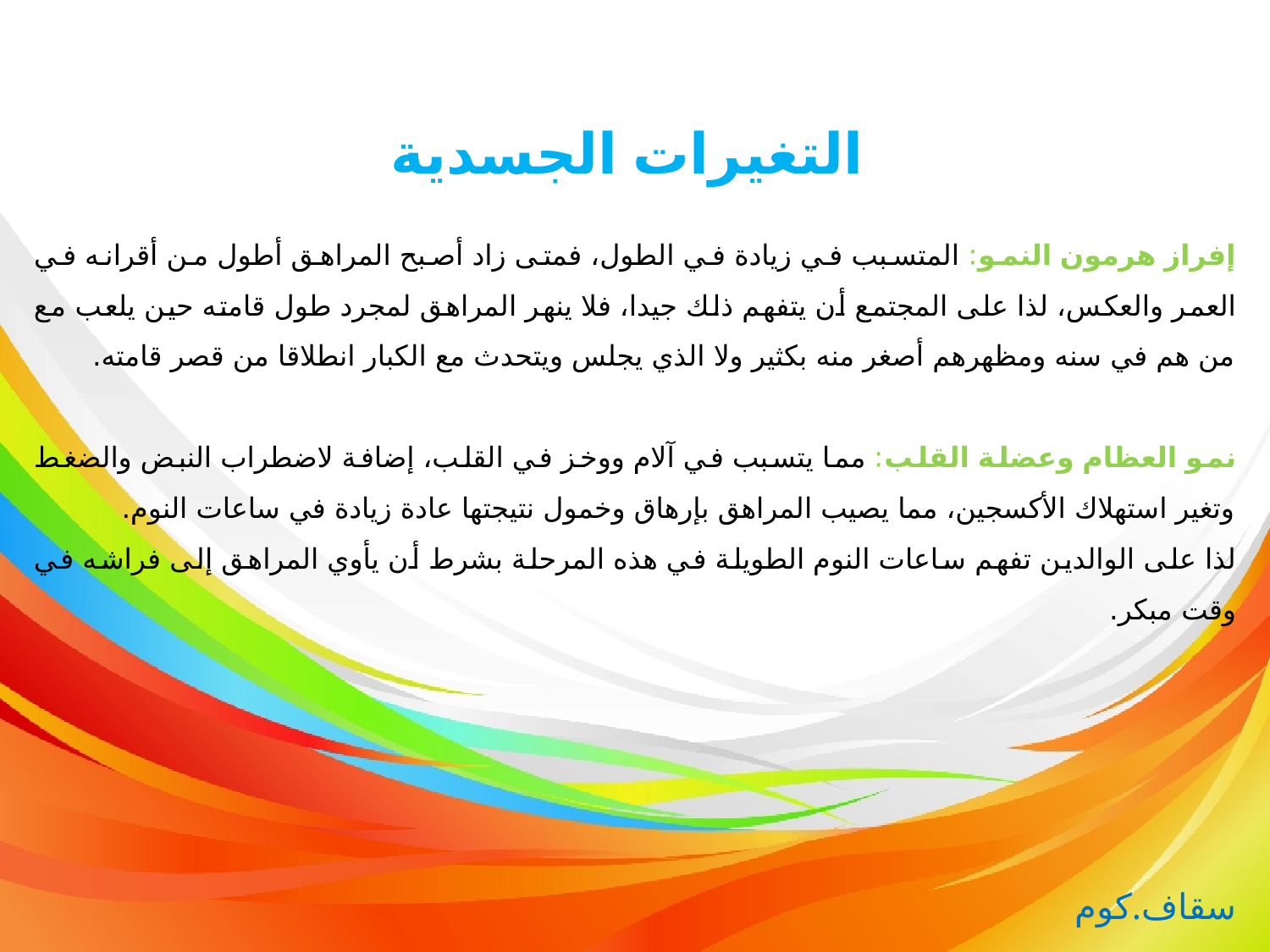

التغيرات الجسدية

إفراز هرمون النمو: المتسبب في زيادة في الطول، فمتى زاد أصبح المراهق أطول من أقرانه في العمر والعكس، لذا على المجتمع أن يتفهم ذلك جيدا، فلا ينهر المراهق لمجرد طول قامته حين يلعب مع من هم في سنه ومظهرهم أصغر منه بكثير ولا الذي يجلس ويتحدث مع الكبار انطلاقا من قصر قامته.

نمو العظام وعضلة القلب: مما يتسبب في آلام ووخز في القلب، إضافة لاضطراب النبض والضغط وتغير استهلاك الأكسجين، مما يصيب المراهق بإرهاق وخمول نتيجتها عادة زيادة في ساعات النوم.
لذا على الوالدين تفهم ساعات النوم الطويلة في هذه المرحلة بشرط أن يأوي المراهق إلى فراشه في وقت مبكر.